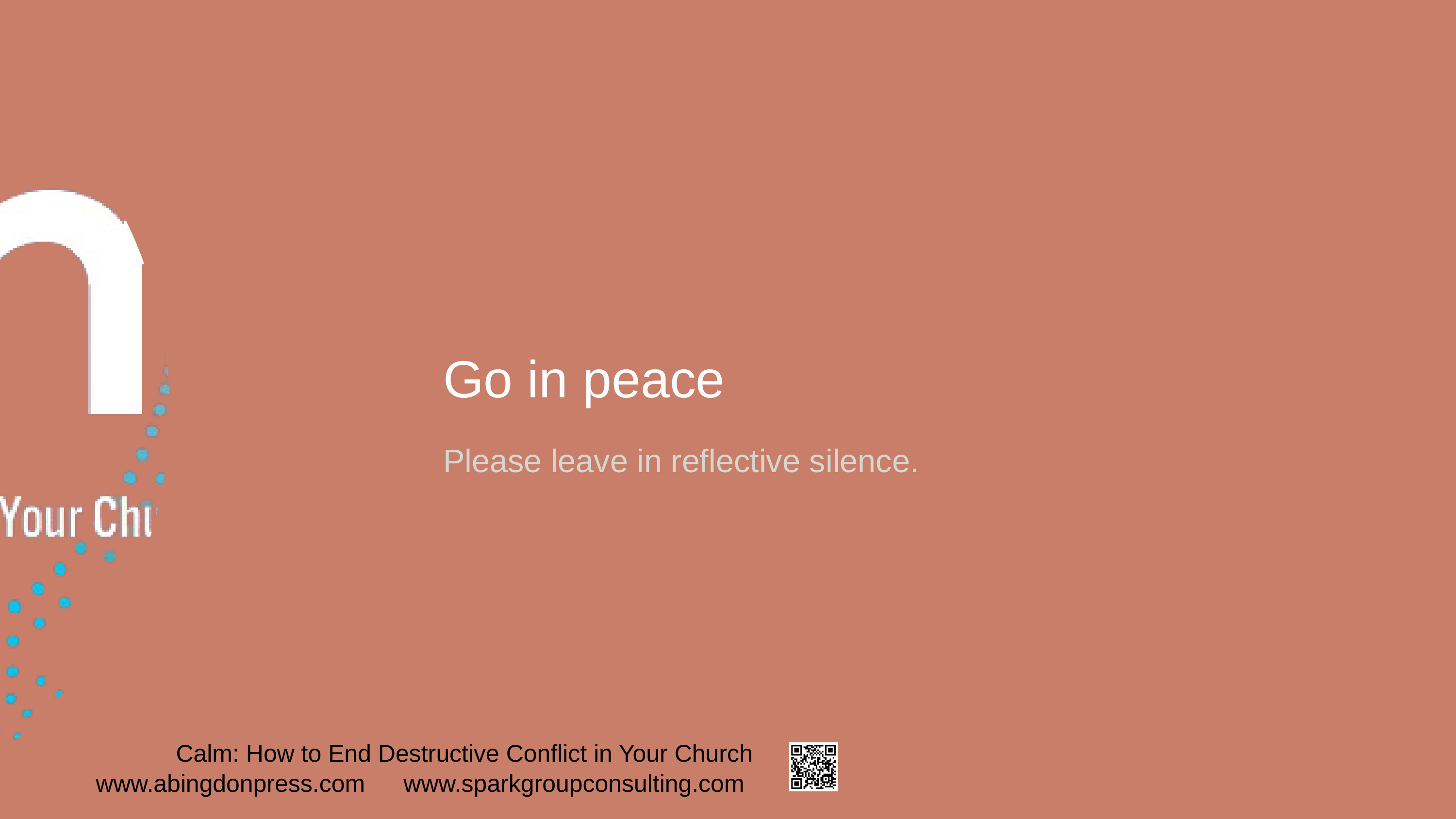

Go in peace
Please leave in reflective silence.
Calm: How to End Destructive Conflict in Your Church

www.abingdonpress.com
www.sparkgroupconsulting.com